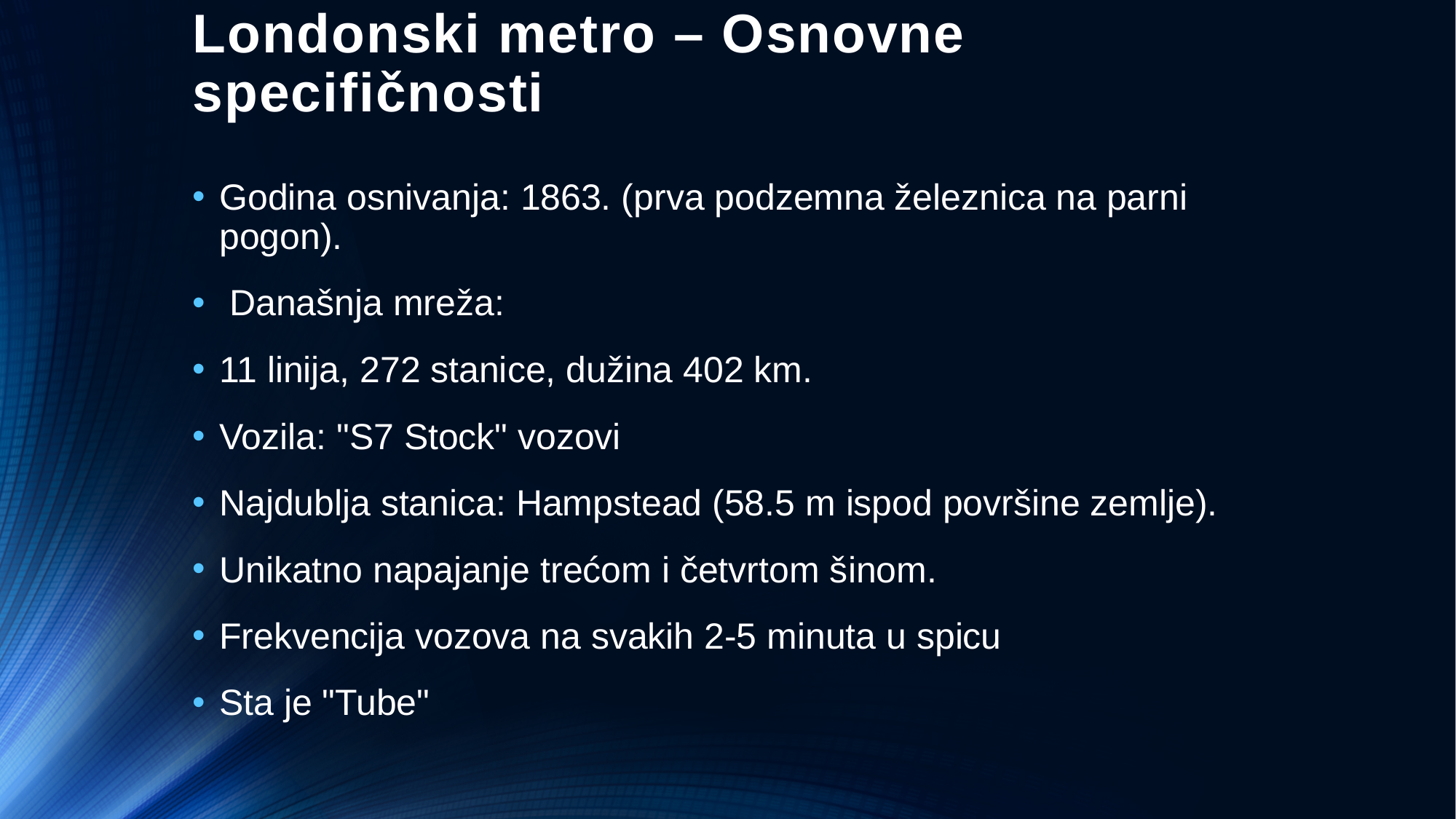

# Londonski metro – Osnovne specifičnosti
Godina osnivanja: 1863. (prva podzemna železnica na parni pogon).
 Današnja mreža:
11 linija, 272 stanice, dužina 402 km.
Vozila: "S7 Stock" vozovi
Najdublja stanica: Hampstead (58.5 m ispod površine zemlje).
Unikatno napajanje trećom i četvrtom šinom.
Frekvencija vozova na svakih 2-5 minuta u spicu
Sta je "Tube"